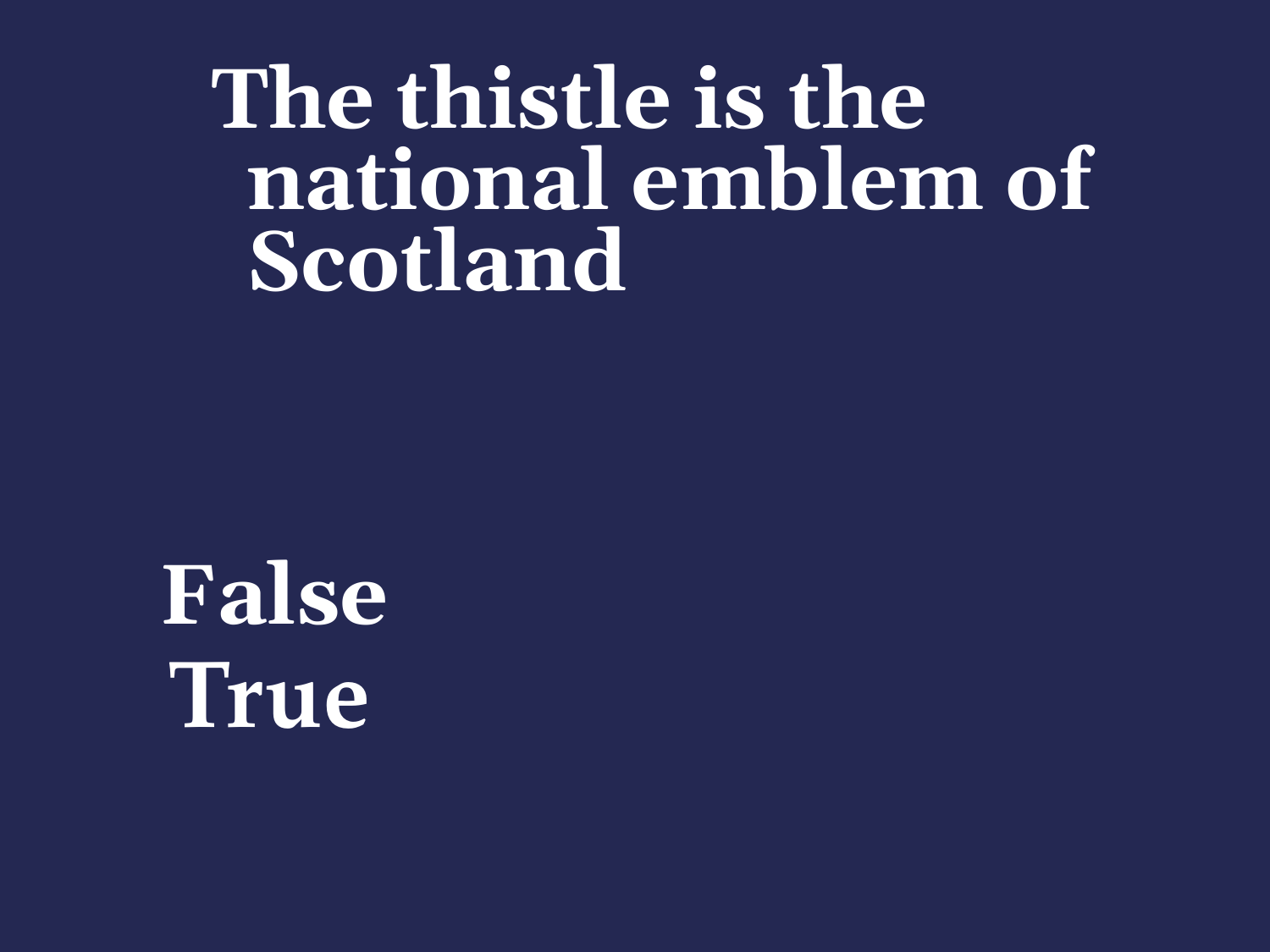

The thistle is the national emblem of Scotland

False

True